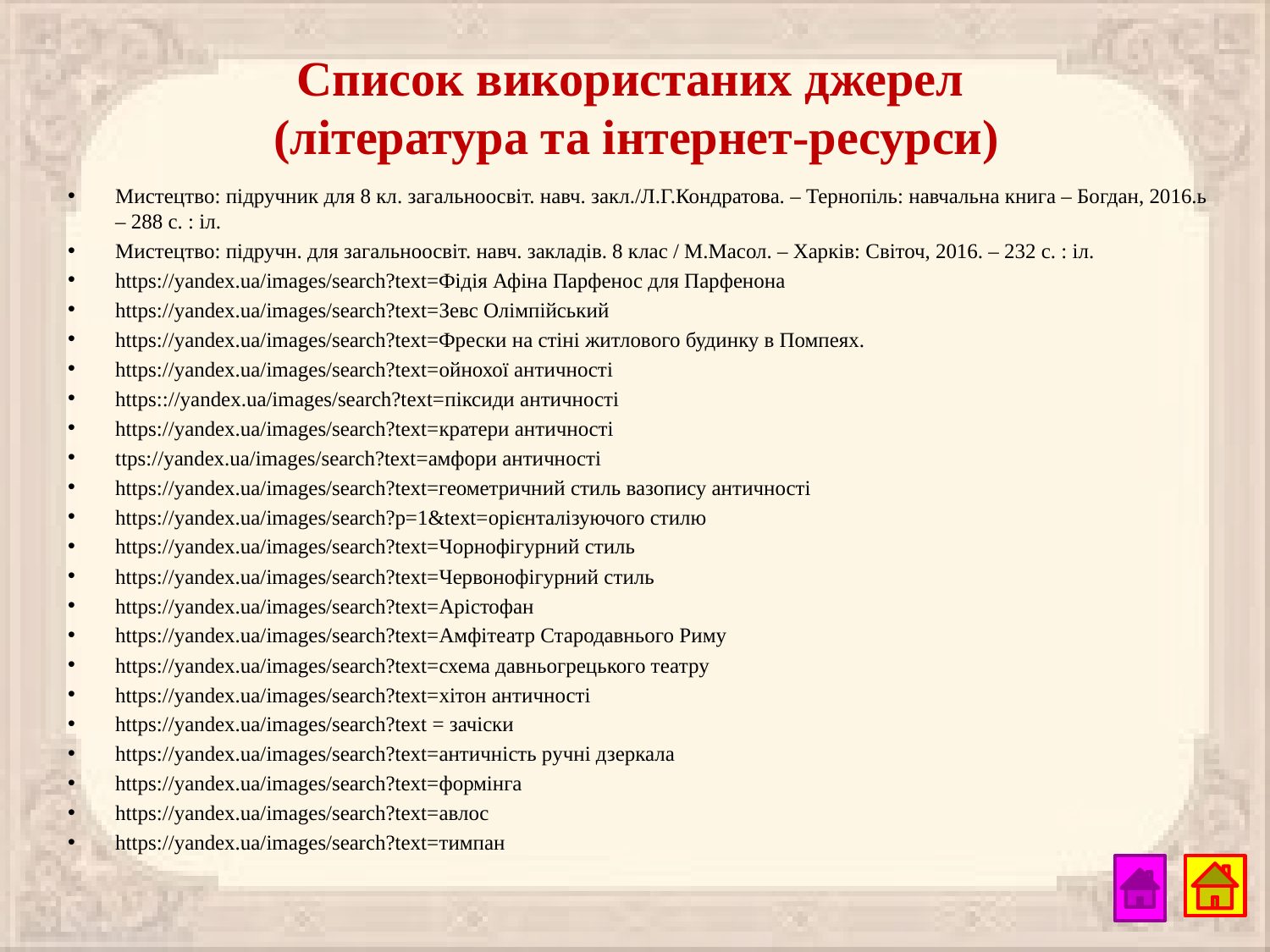

# Список використаних джерел (література та інтернет-ресурси)
Мистецтво: підручник для 8 кл. загальноосвіт. навч. закл./Л.Г.Кондратова. – Тернопіль: навчальна книга – Богдан, 2016.ь – 288 с. : іл.
Мистецтво: підручн. для загальноосвіт. навч. закладів. 8 клас / М.Масол. – Харків: Світоч, 2016. – 232 с. : іл.
https://yandex.ua/images/search?text=Фідія Афіна Парфенос для Парфенона
https://yandex.ua/images/search?text=Зевс Олімпійський
https://yandex.ua/images/search?text=Фрески на стіні житлового будинку в Помпеях.
https://yandex.ua/images/search?text=ойнохої античності
https:://yandex.ua/images/search?text=піксиди античності
https://yandex.ua/images/search?text=кратери античності
ttps://yandex.ua/images/search?text=амфори античності
https://yandex.ua/images/search?text=геометричний стиль вазопису античності
https://yandex.ua/images/search?p=1&text=орієнталізуючого стилю
https://yandex.ua/images/search?text=Чорнофігурний стиль
https://yandex.ua/images/search?text=Червонофігурний стиль
https://yandex.ua/images/search?text=Арістофан
https://yandex.ua/images/search?text=Амфітеатр Стародавнього Риму
https://yandex.ua/images/search?text=схема давньогрецького театру
https://yandex.ua/images/search?text=хітон античності
https://yandex.ua/images/search?text = зачіски
https://yandex.ua/images/search?text=античність ручні дзеркала
https://yandex.ua/images/search?text=формінга
https://yandex.ua/images/search?text=авлос
https://yandex.ua/images/search?text=тимпан